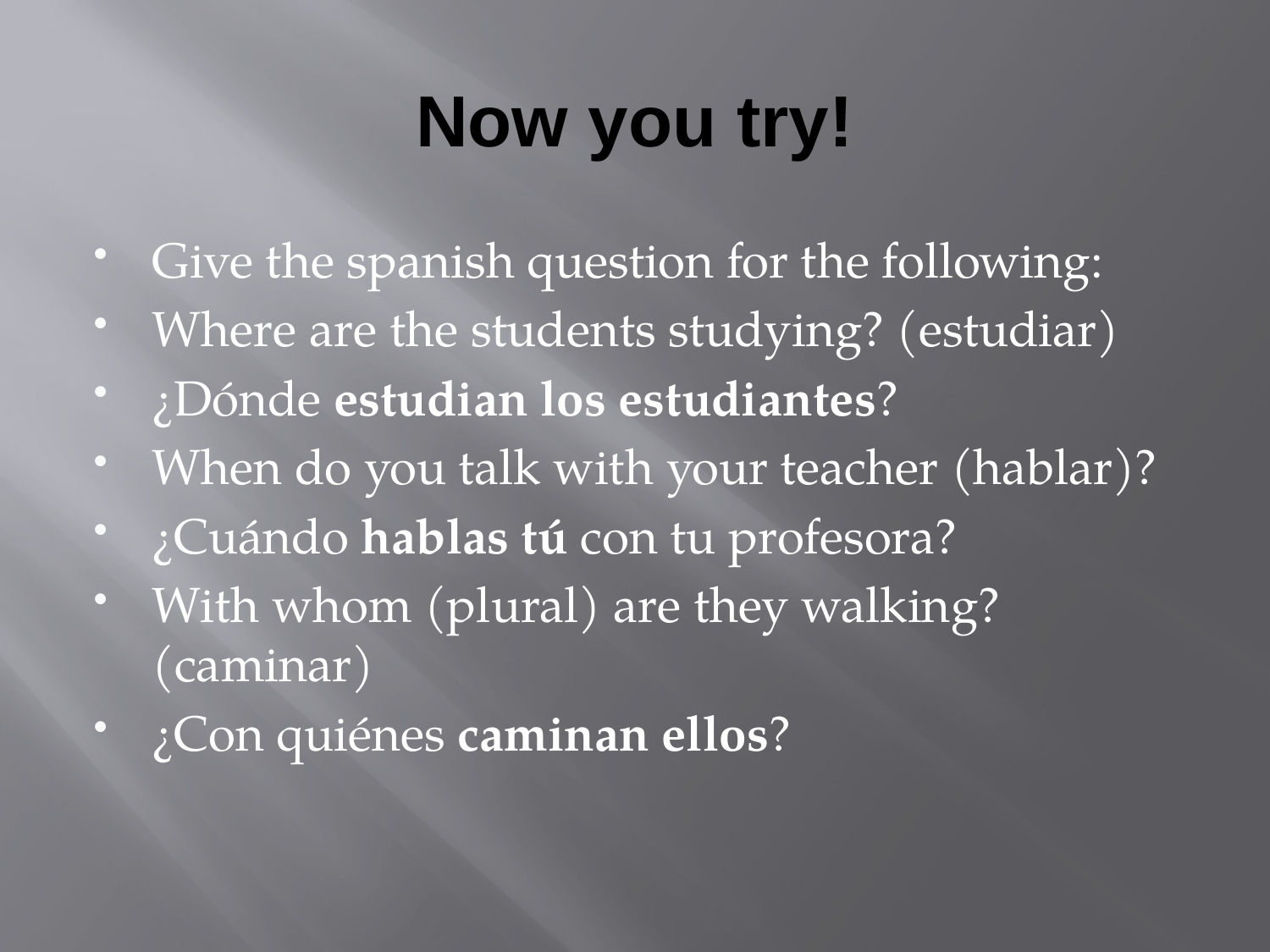

# Now you try!
Give the spanish question for the following:
Where are the students studying? (estudiar)
¿Dónde estudian los estudiantes?
When do you talk with your teacher (hablar)?
¿Cuándo hablas tú con tu profesora?
With whom (plural) are they walking?(caminar)
¿Con quiénes caminan ellos?